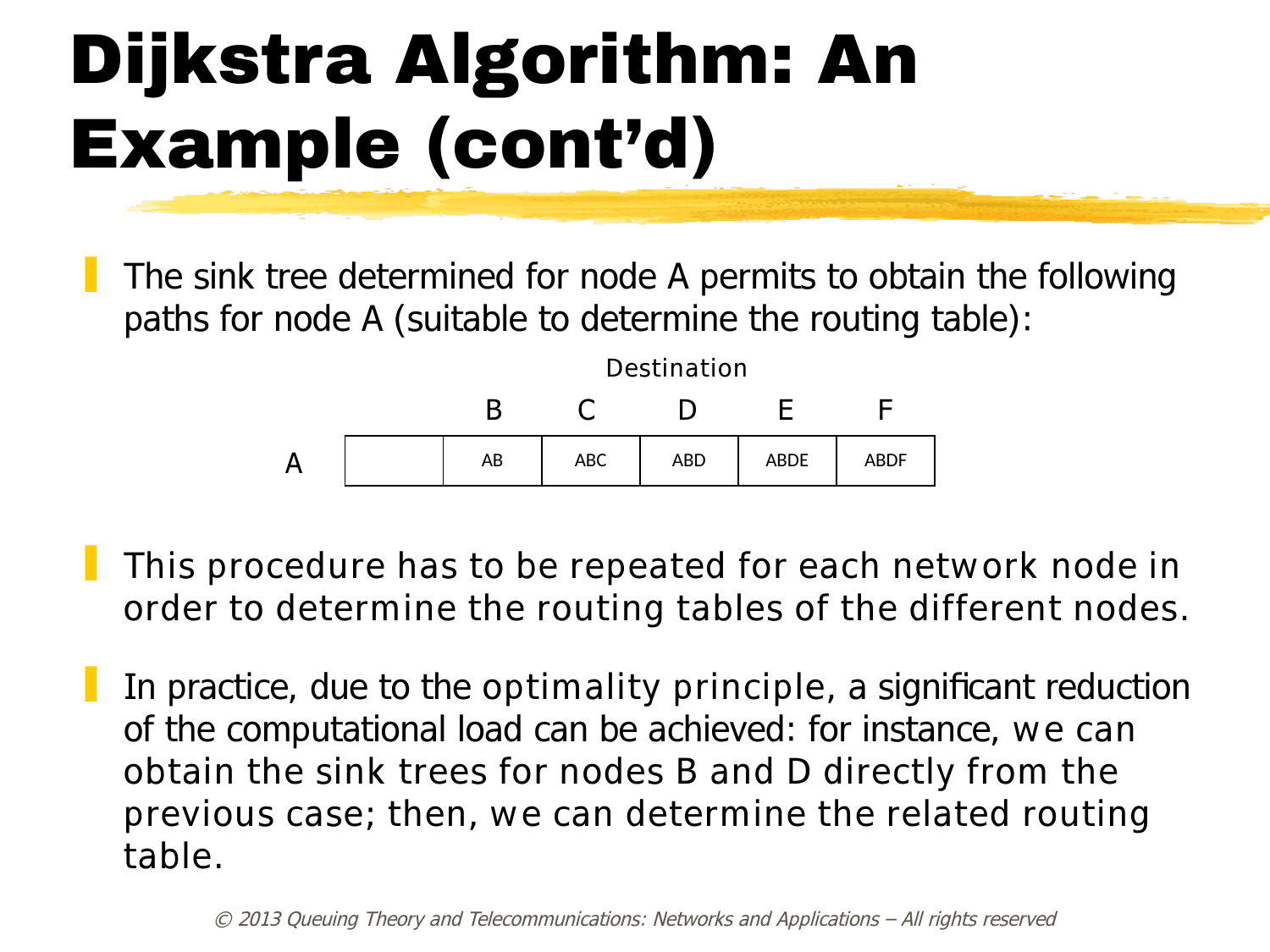

# Dijkstra Algorithm: An Example (cont’d)
The sink tree determined for node A permits to obtain the following paths for node A (suitable to determine the routing table):

This procedure has to be repeated for each network node in order to determine the routing tables of the different nodes.

In practice, due to the optimality principle, a significant reduction of the computational load can be achieved: for instance, we can obtain the sink trees for nodes B and D directly from the previous case; then, we can determine the related routing table.

Destination

B
C
D
E
F
|  | AB | ABC | ABD | ABDE | ABDF |
| --- | --- | --- | --- | --- | --- |

A
© 2013 Queuing Theory and Telecommunications: Networks and Applications – All rights reserved